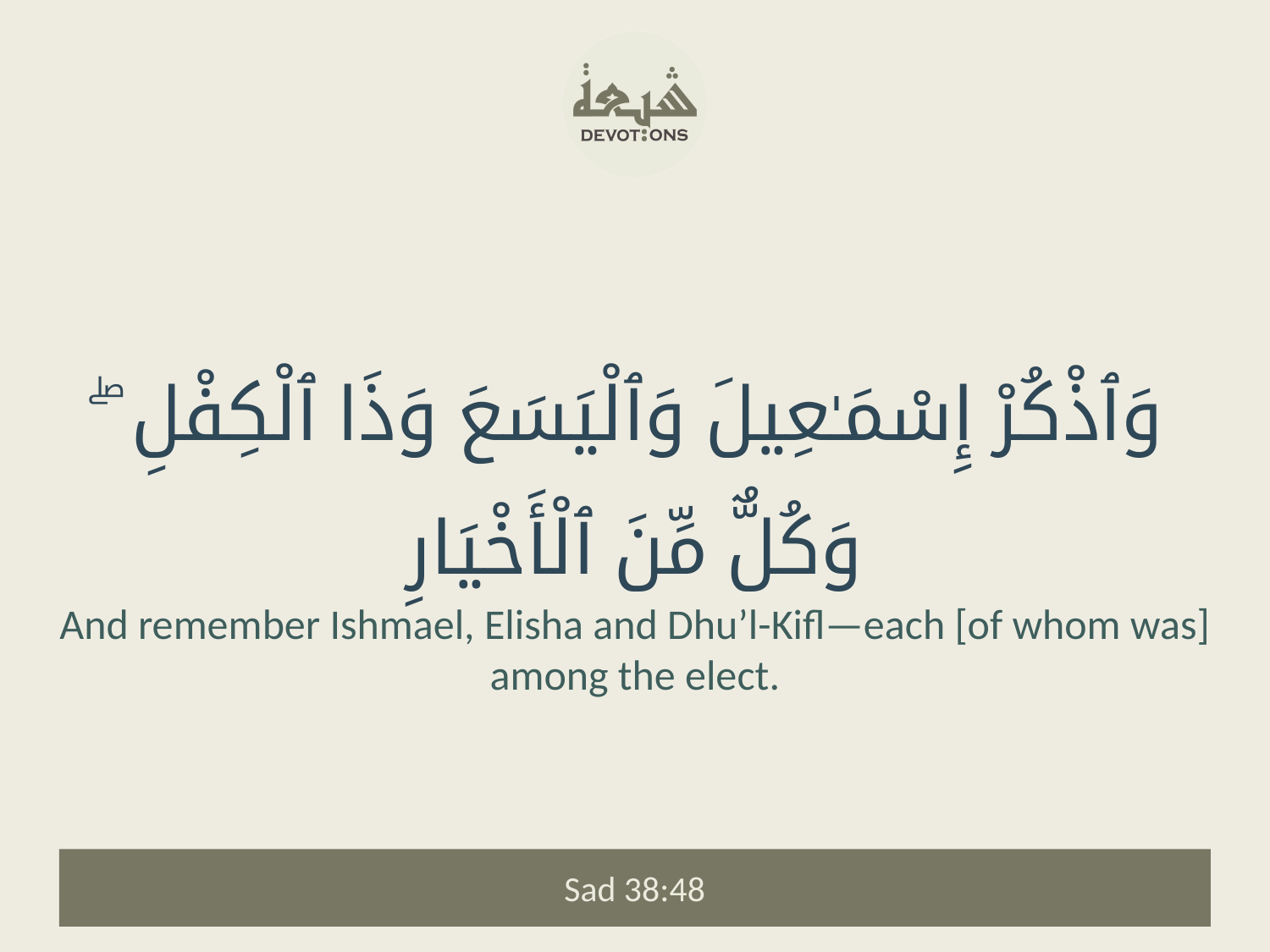

وَٱذْكُرْ إِسْمَـٰعِيلَ وَٱلْيَسَعَ وَذَا ٱلْكِفْلِ ۖ وَكُلٌّ مِّنَ ٱلْأَخْيَارِ
And remember Ishmael, Elisha and Dhu’l-Kifl—each [of whom was] among the elect.
Sad 38:48